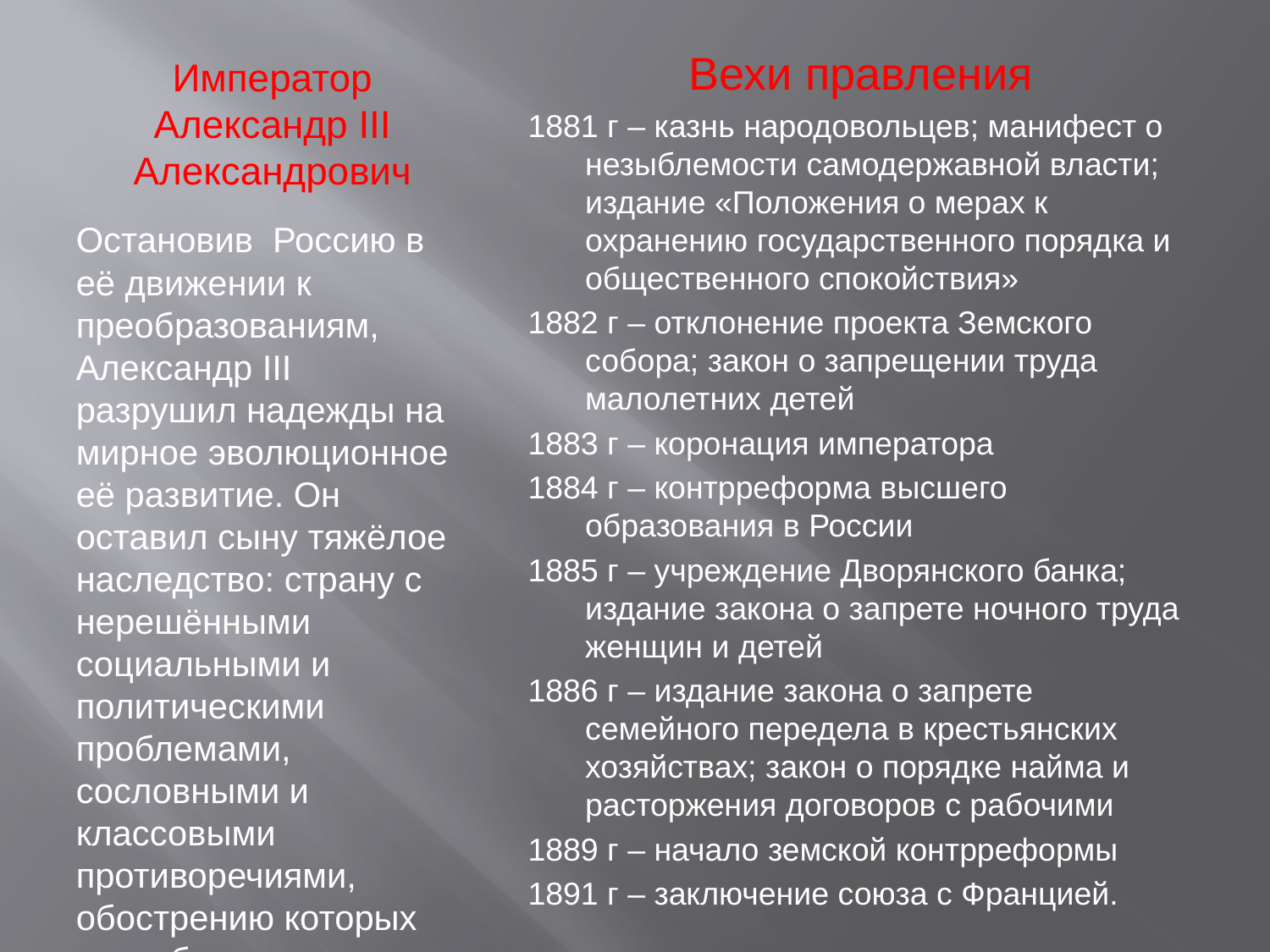

# Император Александр III Александрович
Вехи правления
1881 г – казнь народовольцев; манифест о незыблемости самодержавной власти; издание «Положения о мерах к охранению государственного порядка и общественного спокойствия»
1882 г – отклонение проекта Земского собора; закон о запрещении труда малолетних детей
1883 г – коронация императора
1884 г – контрреформа высшего образования в России
1885 г – учреждение Дворянского банка; издание закона о запрете ночного труда женщин и детей
1886 г – издание закона о запрете семейного передела в крестьянских хозяйствах; закон о порядке найма и расторжения договоров с рабочими
1889 г – начало земской контрреформы
1891 г – заключение союза с Францией.
Остановив  Россию в её движении к преобразованиям, Александр III  разрушил надежды на мирное эволюционное  её развитие. Он оставил сыну тяжёлое наследство: страну с нерешёнными социальными и политическими проблемами, сословными и классовыми противоречиями, обострению которых способствовал
В. А. Твардовская